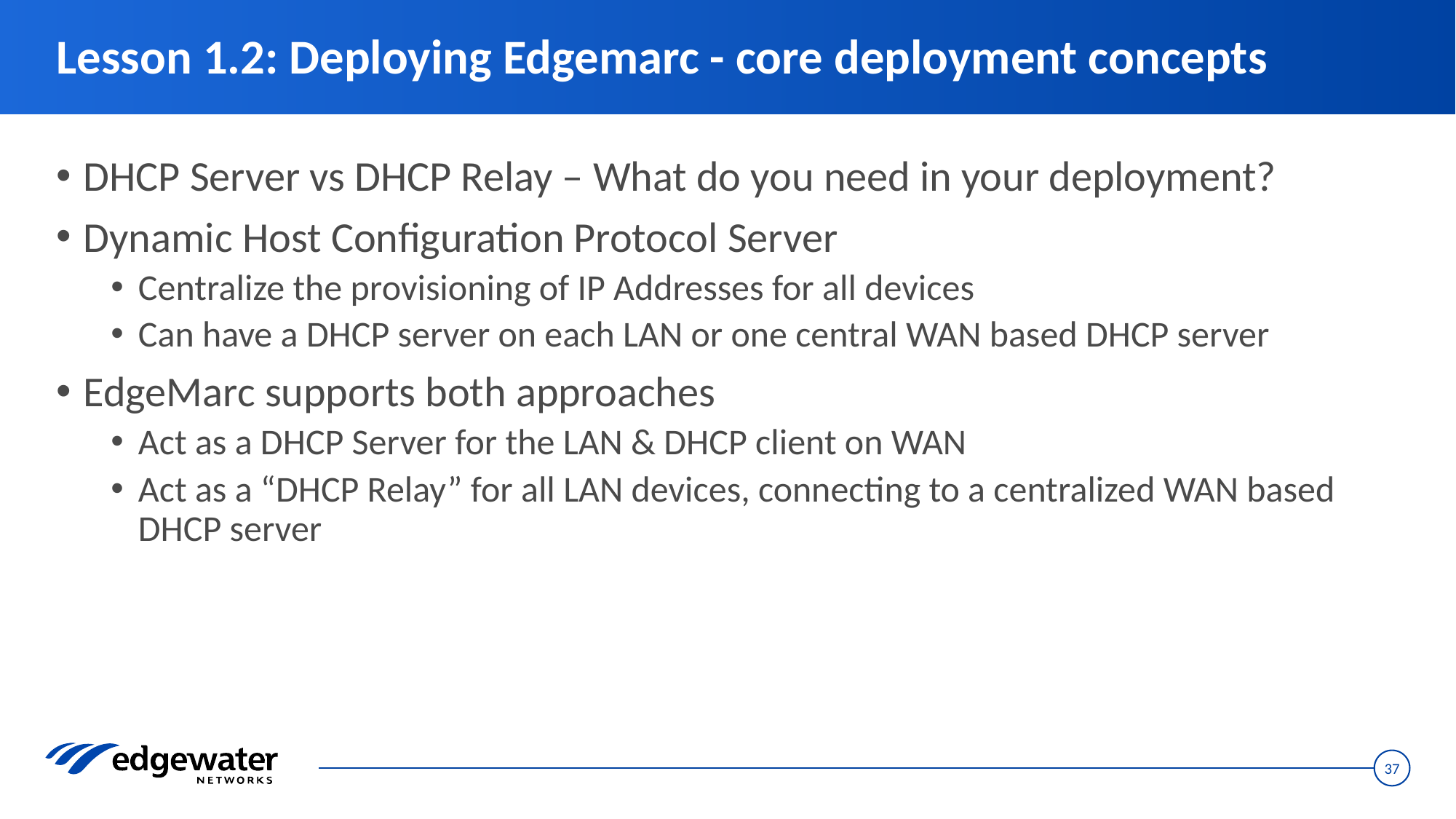

# Lesson 1.2: Deploying Edgemarc - core deployment concepts
DHCP Server vs DHCP Relay – What do you need in your deployment?
Dynamic Host Configuration Protocol Server
Centralize the provisioning of IP Addresses for all devices
Can have a DHCP server on each LAN or one central WAN based DHCP server
EdgeMarc supports both approaches
Act as a DHCP Server for the LAN & DHCP client on WAN
Act as a “DHCP Relay” for all LAN devices, connecting to a centralized WAN based DHCP server